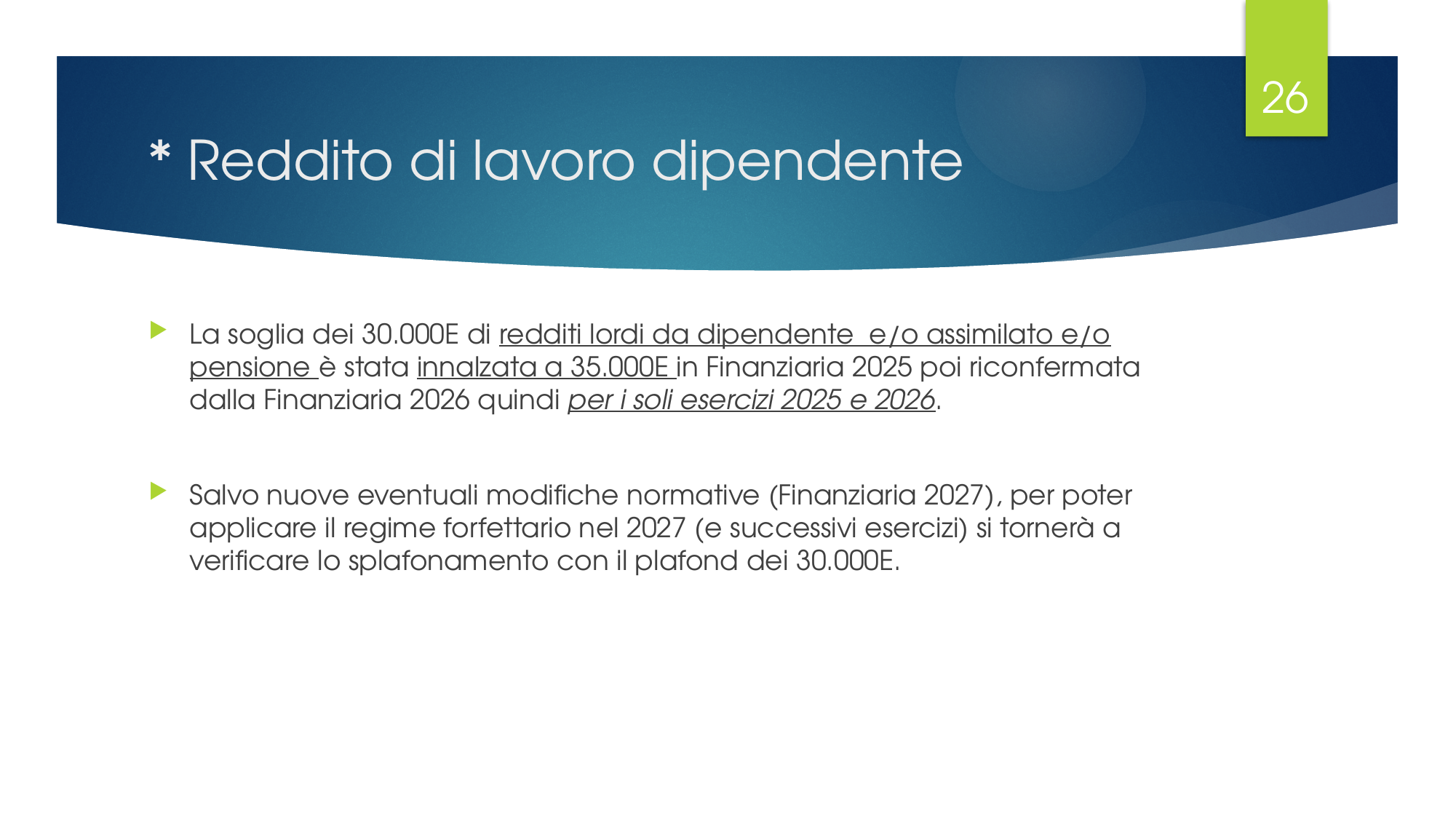

26
# * Reddito di lavoro dipendente
La soglia dei 30.000E di redditi lordi da dipendente  e/o assimilato e/o pensione è stata innalzata a 35.000E in Finanziaria 2025 poi riconfermata dalla Finanziaria 2026 quindi per i soli esercizi 2025 e 2026.

Salvo nuove eventuali modifiche normative (Finanziaria 2027), per poter applicare il regime forfettario nel 2027 (e successivi esercizi) si tornerà a verificare lo splafonamento con il plafond dei 30.000E.